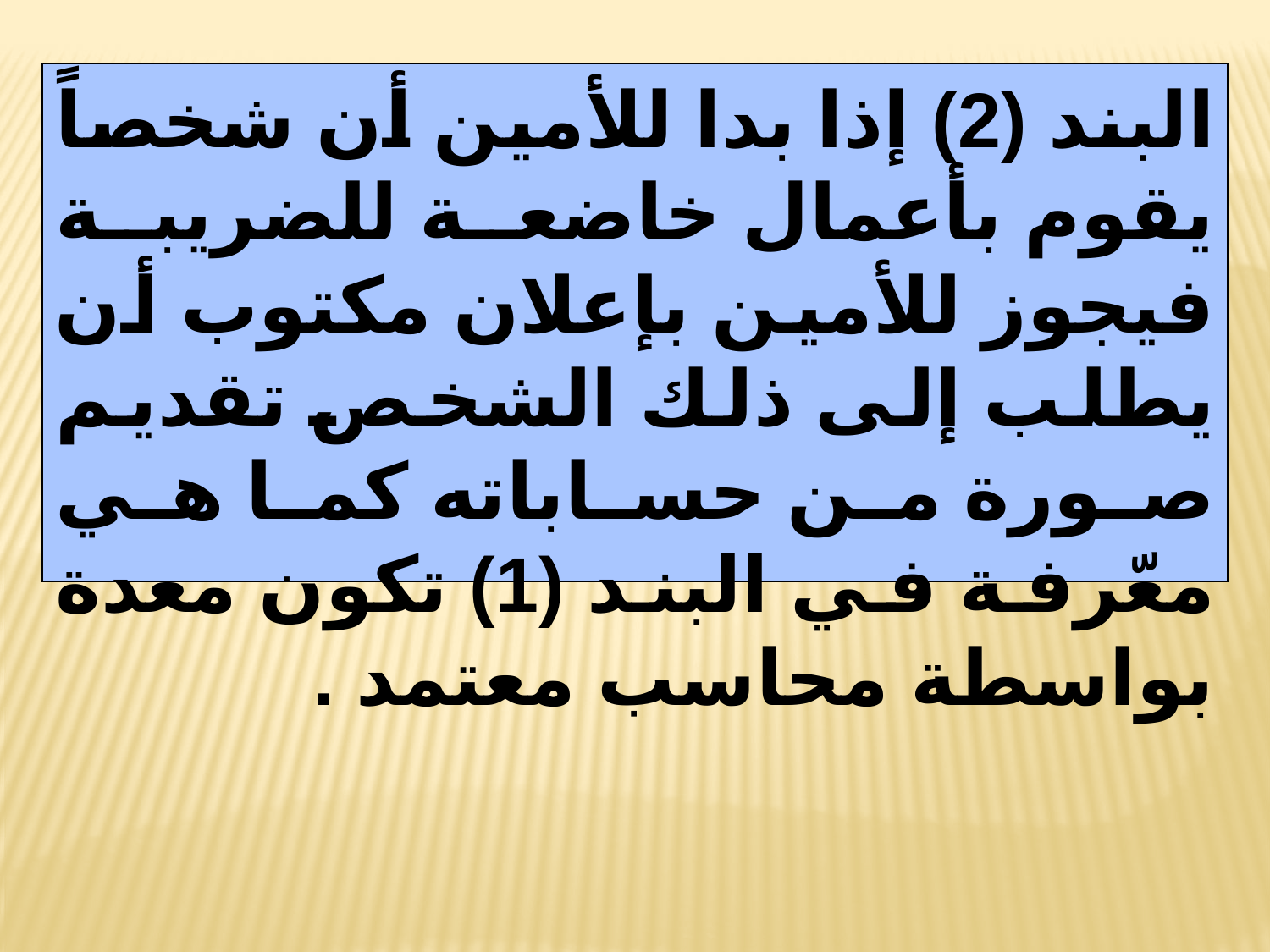

البند (2) إذا بدا للأمين أن شخصاً يقوم بأعمال خاضعة للضريبة فيجوز للأمين بإعلان مكتوب أن يطلب إلى ذلك الشخص تقديم صورة من حساباته كما هي معّرفة في البند (1) تكون معدة بواسطة محاسب معتمد .